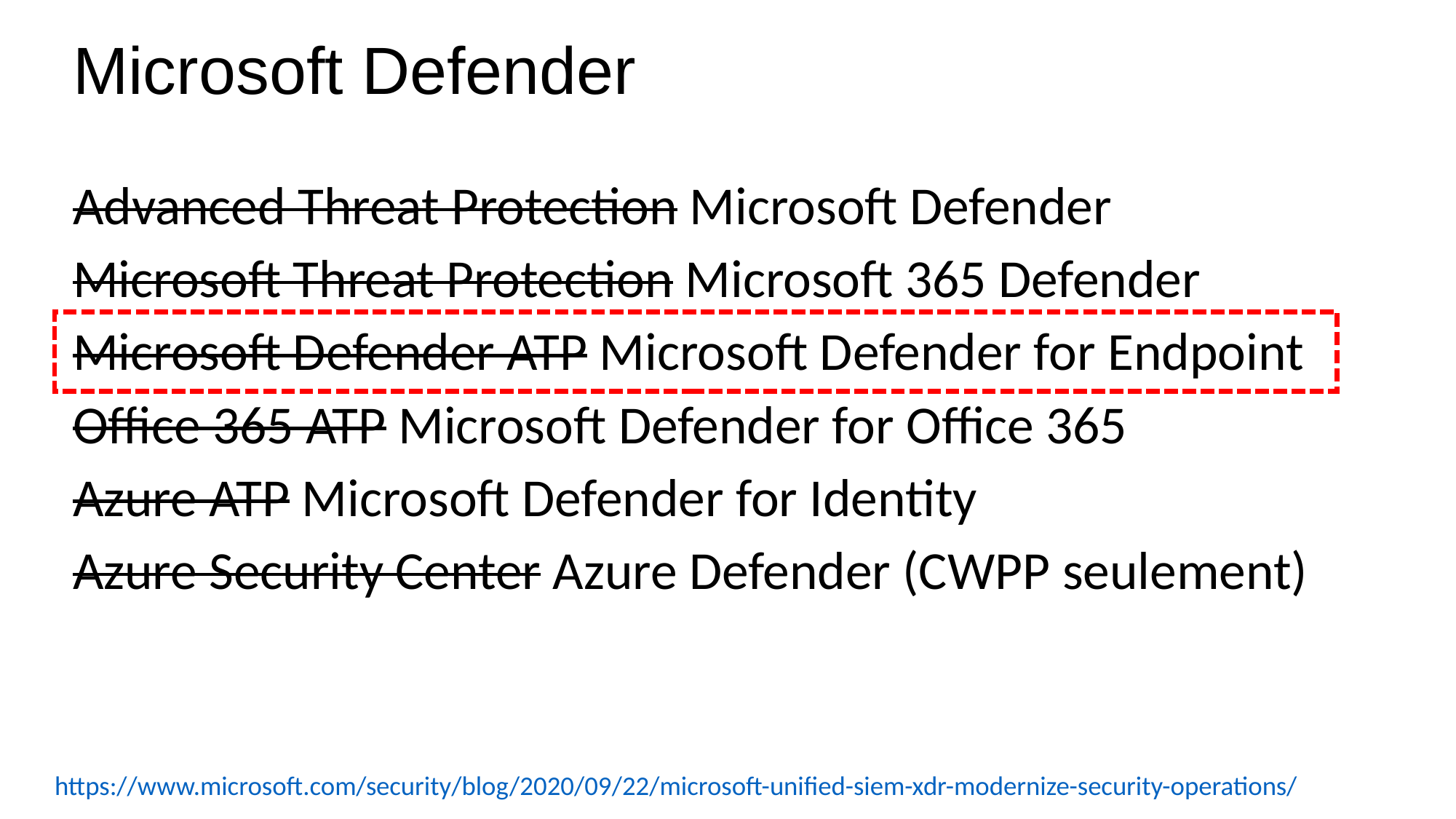

# Microsoft Defender
Advanced Threat Protection Microsoft Defender
Microsoft Threat Protection Microsoft 365 Defender
Microsoft Defender ATP Microsoft Defender for Endpoint
Office 365 ATP Microsoft Defender for Office 365
Azure ATP Microsoft Defender for Identity
Azure Security Center Azure Defender (CWPP seulement)

https://www.microsoft.com/security/blog/2020/09/22/microsoft-unified-siem-xdr-modernize-security-operations/